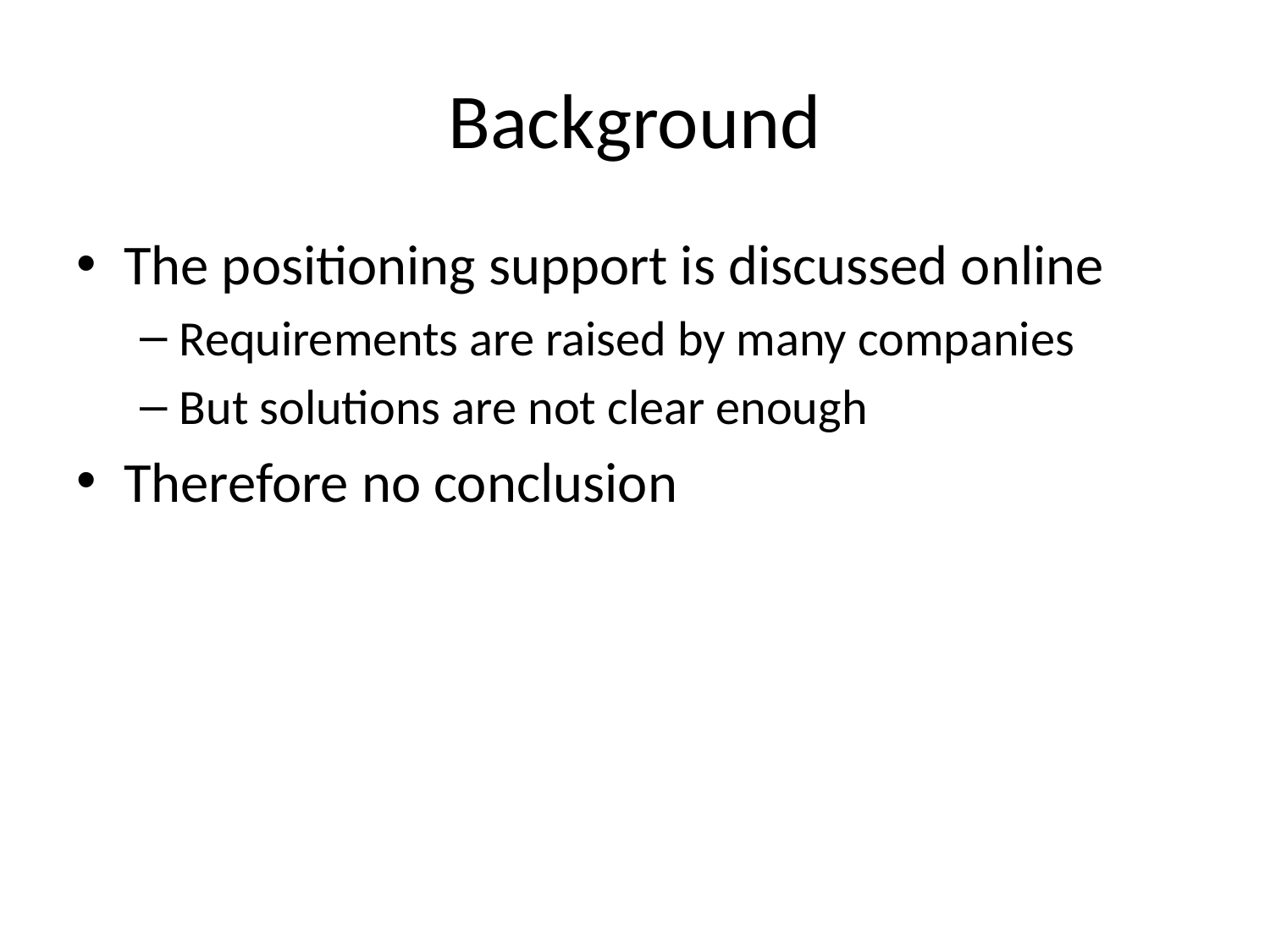

# Background
The positioning support is discussed online
Requirements are raised by many companies
But solutions are not clear enough
Therefore no conclusion